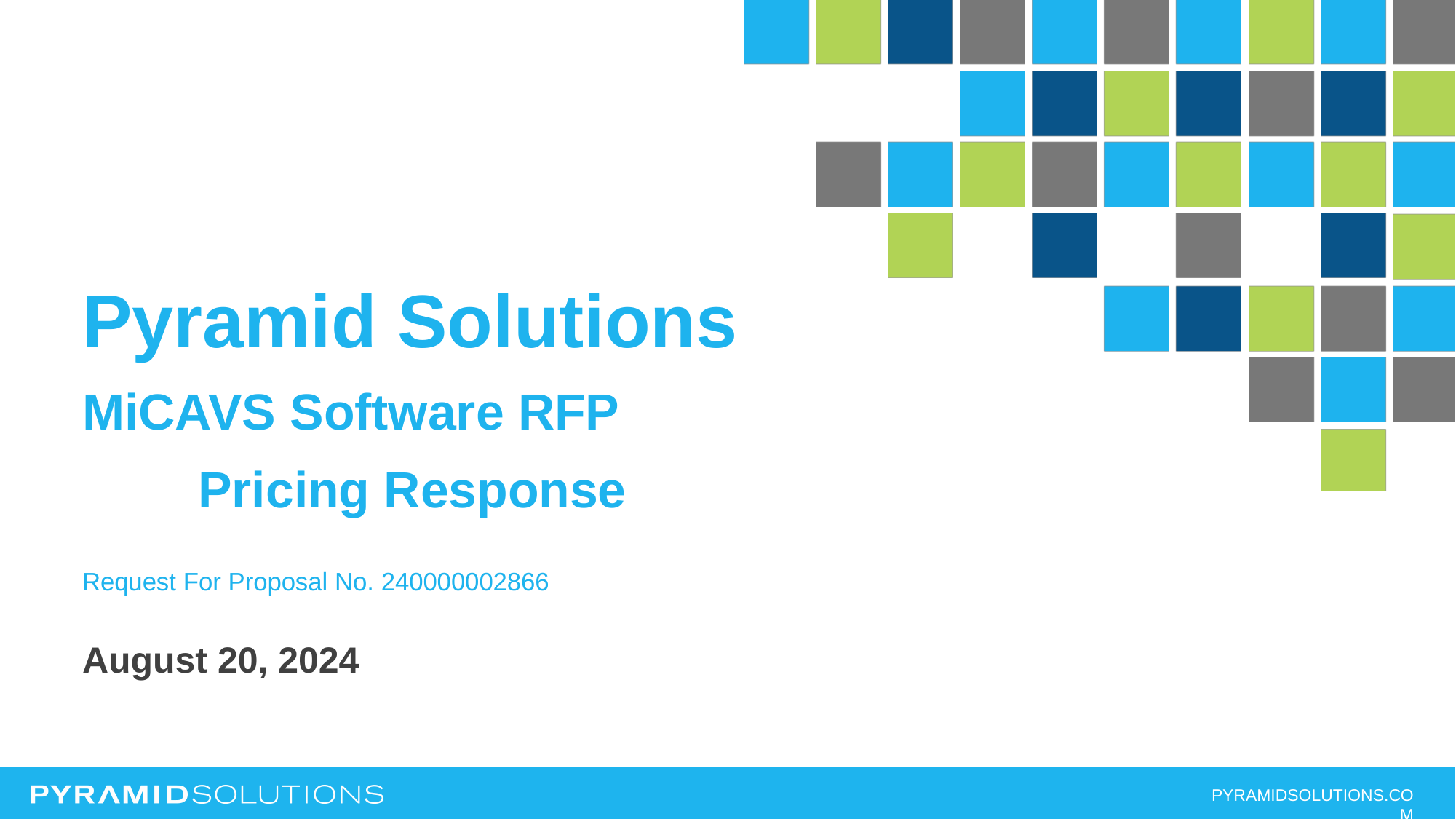

# Pyramid Solutions MiCAVS Software RFP Pricing Response Request For Proposal No. 240000002866
August 20, 2024